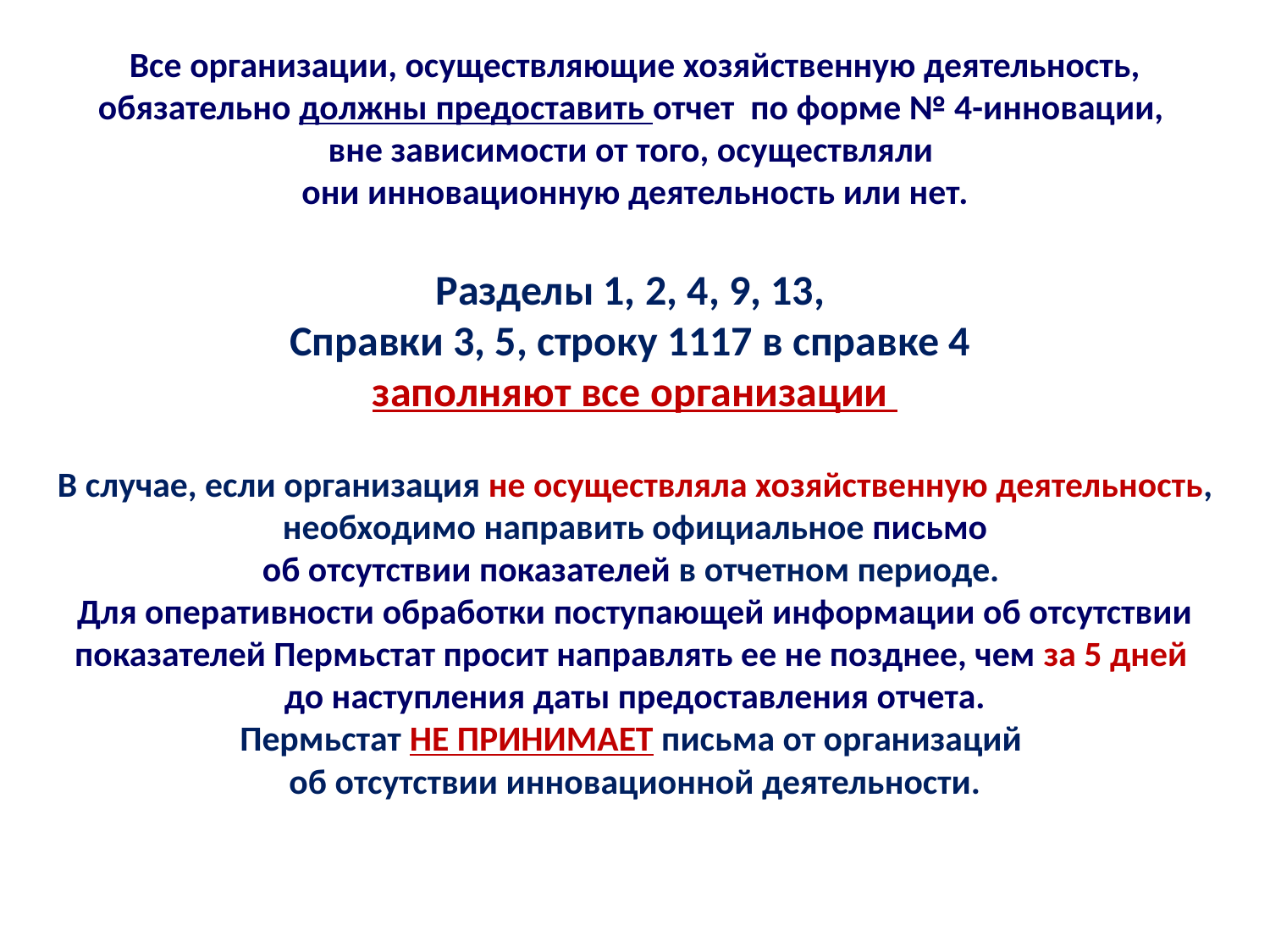

Все организации, осуществляющие хозяйственную деятельность, обязательно должны предоставить отчет  по форме № 4-инновации,
вне зависимости от того, осуществляли
они инновационную деятельность или нет.

Разделы 1, 2, 4, 9, 13,
Справки 3, 5, строку 1117 в справке 4
заполняют все организации
В случае, если организация не осуществляла хозяйственную деятельность, необходимо направить официальное письмо
об отсутствии показателей в отчетном периоде.
Для оперативности обработки поступающей информации об отсутствии показателей Пермьстат просит направлять ее не позднее, чем за 5 дней
до наступления даты предоставления отчета.
Пермьстат НЕ ПРИНИМАЕТ письма от организаций
об отсутствии инновационной деятельности.